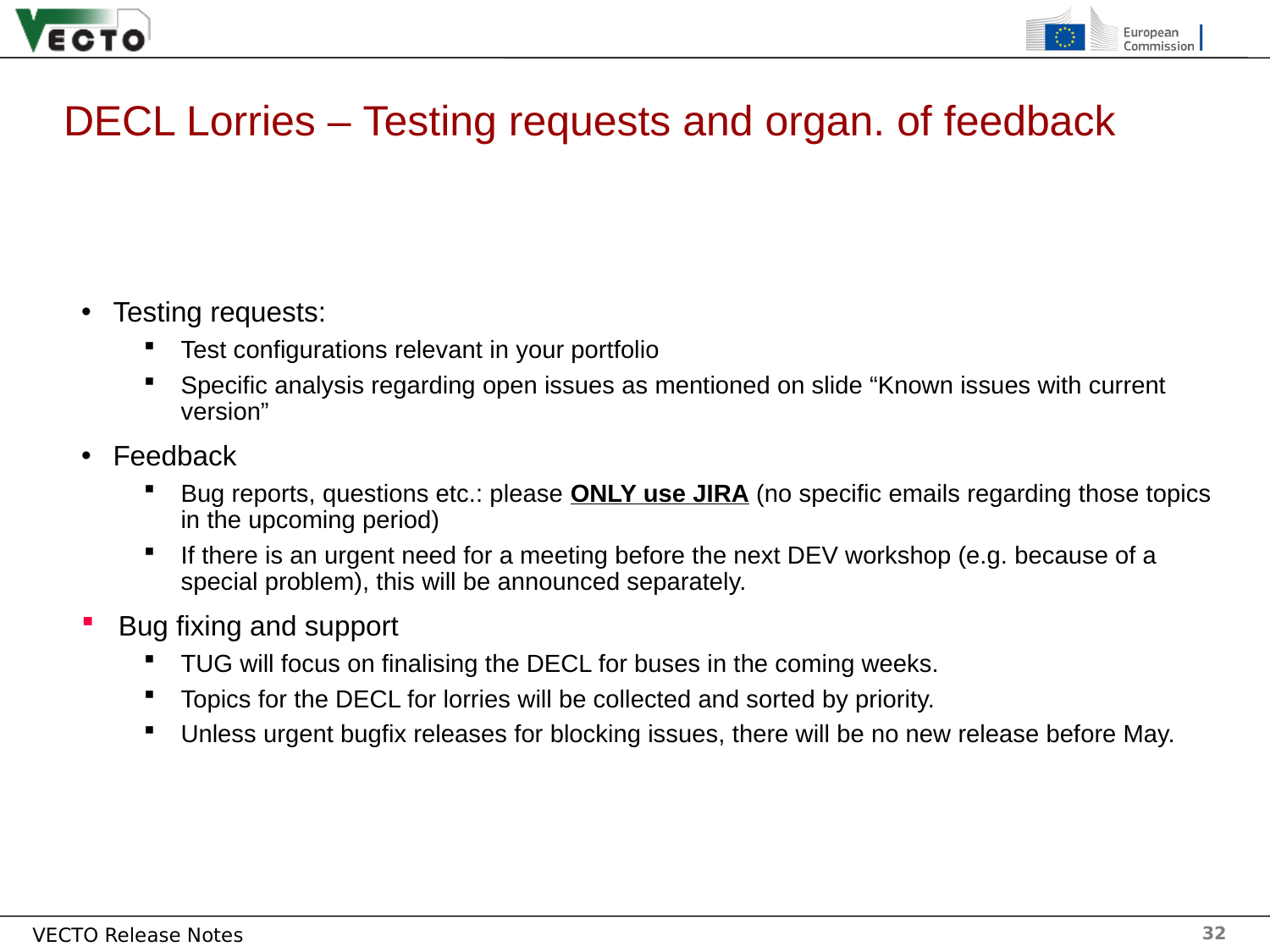

# DECL Lorries – Testing requests and organ. of feedback
32
Testing requests:
Test configurations relevant in your portfolio
Specific analysis regarding open issues as mentioned on slide “Known issues with current version”
Feedback
Bug reports, questions etc.: please ONLY use JIRA (no specific emails regarding those topics in the upcoming period)
If there is an urgent need for a meeting before the next DEV workshop (e.g. because of a special problem), this will be announced separately.
Bug fixing and support
TUG will focus on finalising the DECL for buses in the coming weeks.
Topics for the DECL for lorries will be collected and sorted by priority.
Unless urgent bugfix releases for blocking issues, there will be no new release before May.